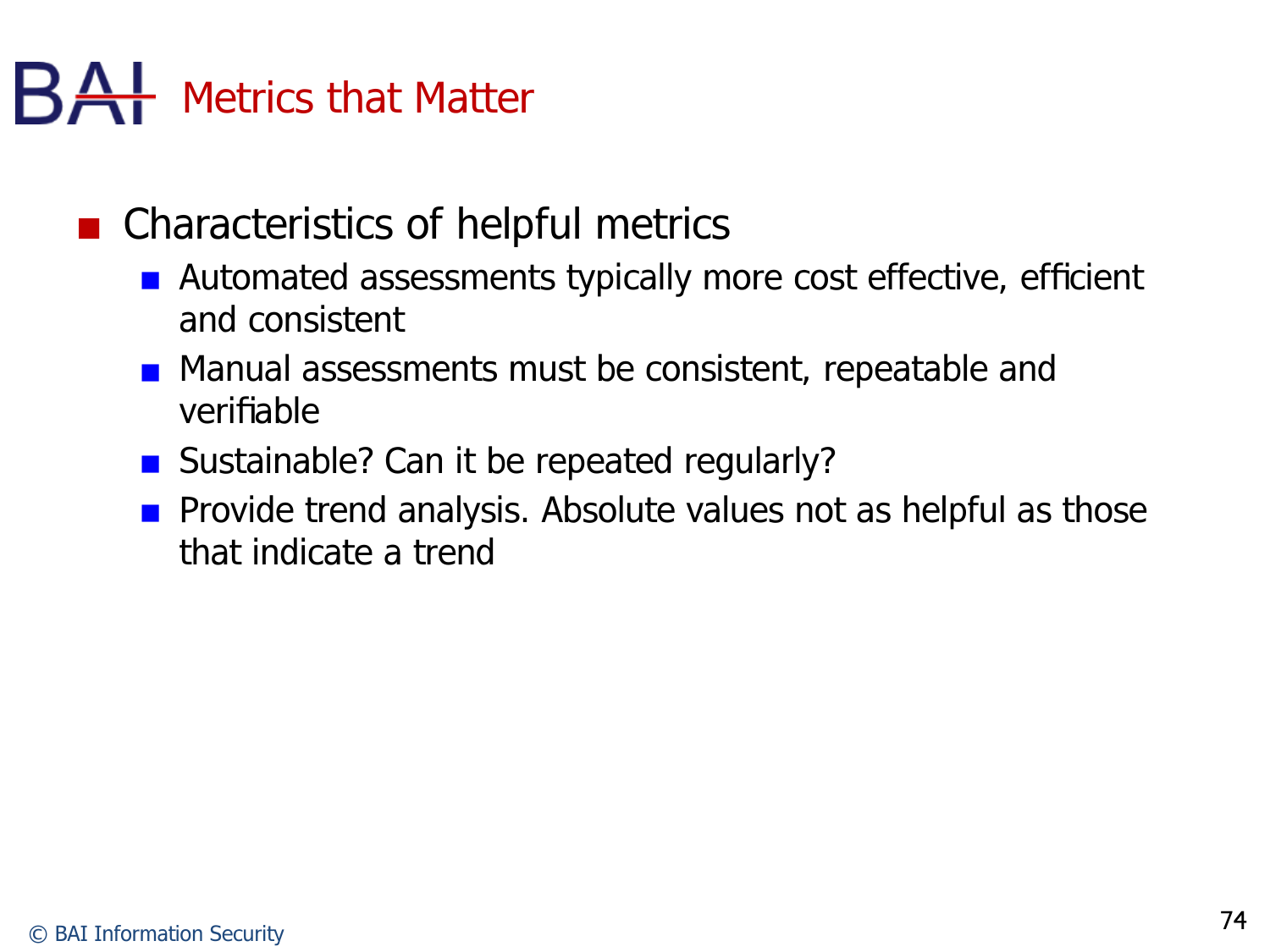

# Metrics that Matter
Characteristics of helpful metrics
Automated assessments typically more cost effective, efficient and consistent
Manual assessments must be consistent, repeatable and verifiable
Sustainable? Can it be repeated regularly?
Provide trend analysis. Absolute values not as helpful as those that indicate a trend